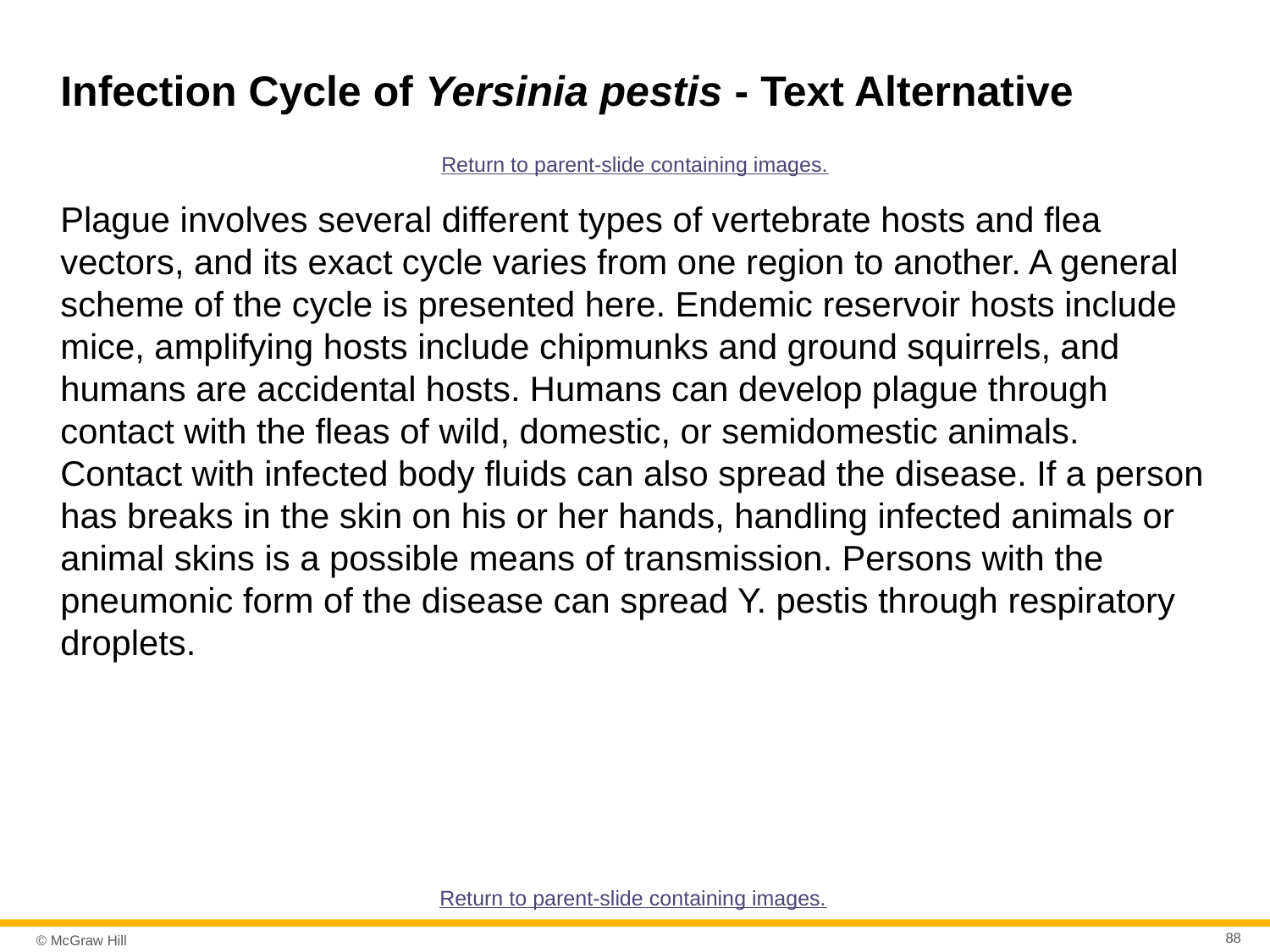

# Infection Cycle of Yersinia pestis - Text Alternative
Return to parent-slide containing images.
Plague involves several different types of vertebrate hosts and flea vectors, and its exact cycle varies from one region to another. A general scheme of the cycle is presented here. Endemic reservoir hosts include mice, amplifying hosts include chipmunks and ground squirrels, and humans are accidental hosts. Humans can develop plague through contact with the fleas of wild, domestic, or semidomestic animals. Contact with infected body fluids can also spread the disease. If a person has breaks in the skin on his or her hands, handling infected animals or animal skins is a possible means of transmission. Persons with the pneumonic form of the disease can spread Y. pestis through respiratory droplets.
Return to parent-slide containing images.